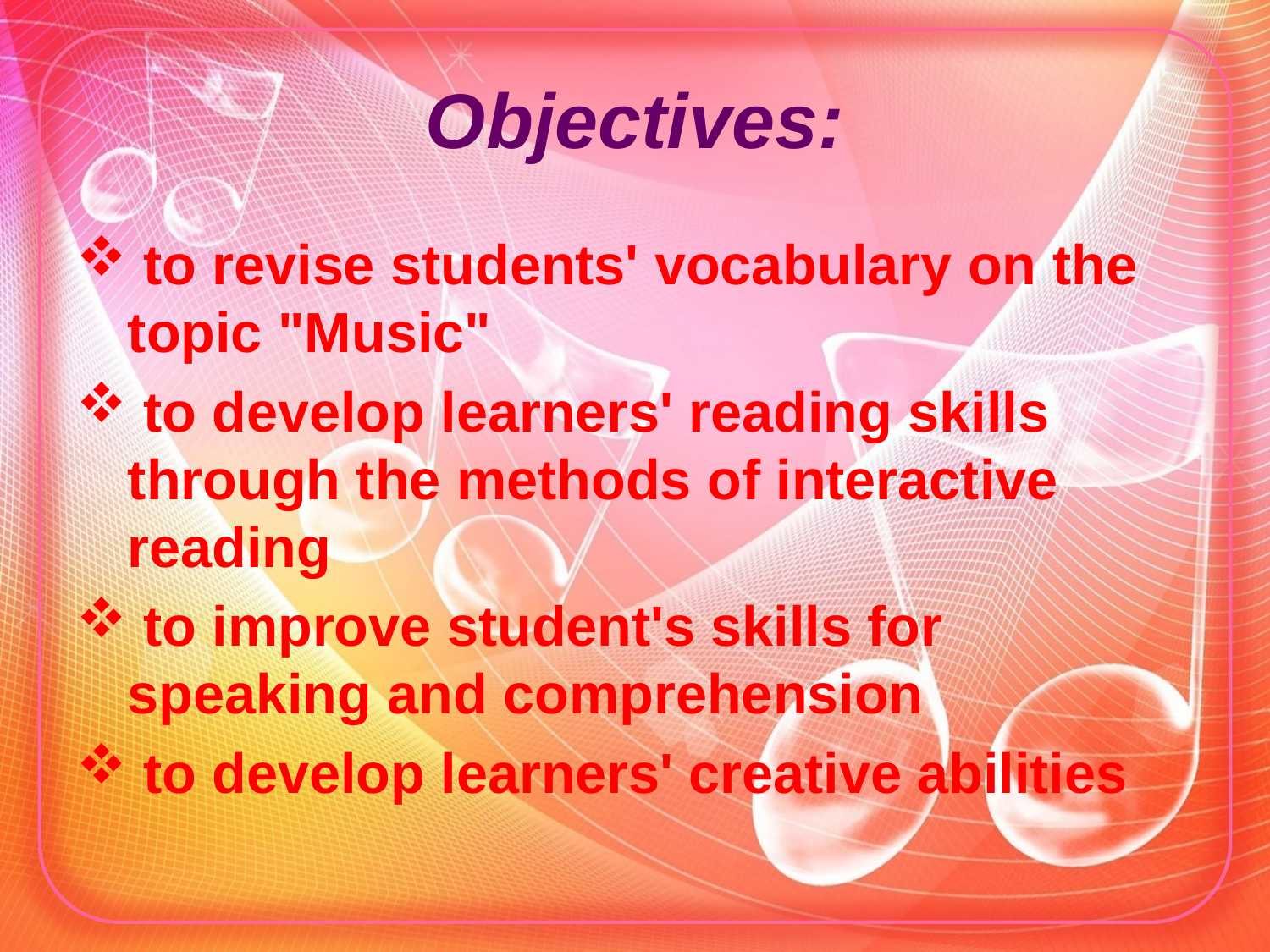

# Objectives:
 to revise students' vocabulary on the topic "Music"
 to develop learners' reading skills through the methods of interactive reading
 to improve student's skills for speaking and comprehension
 to develop learners' creative abilities